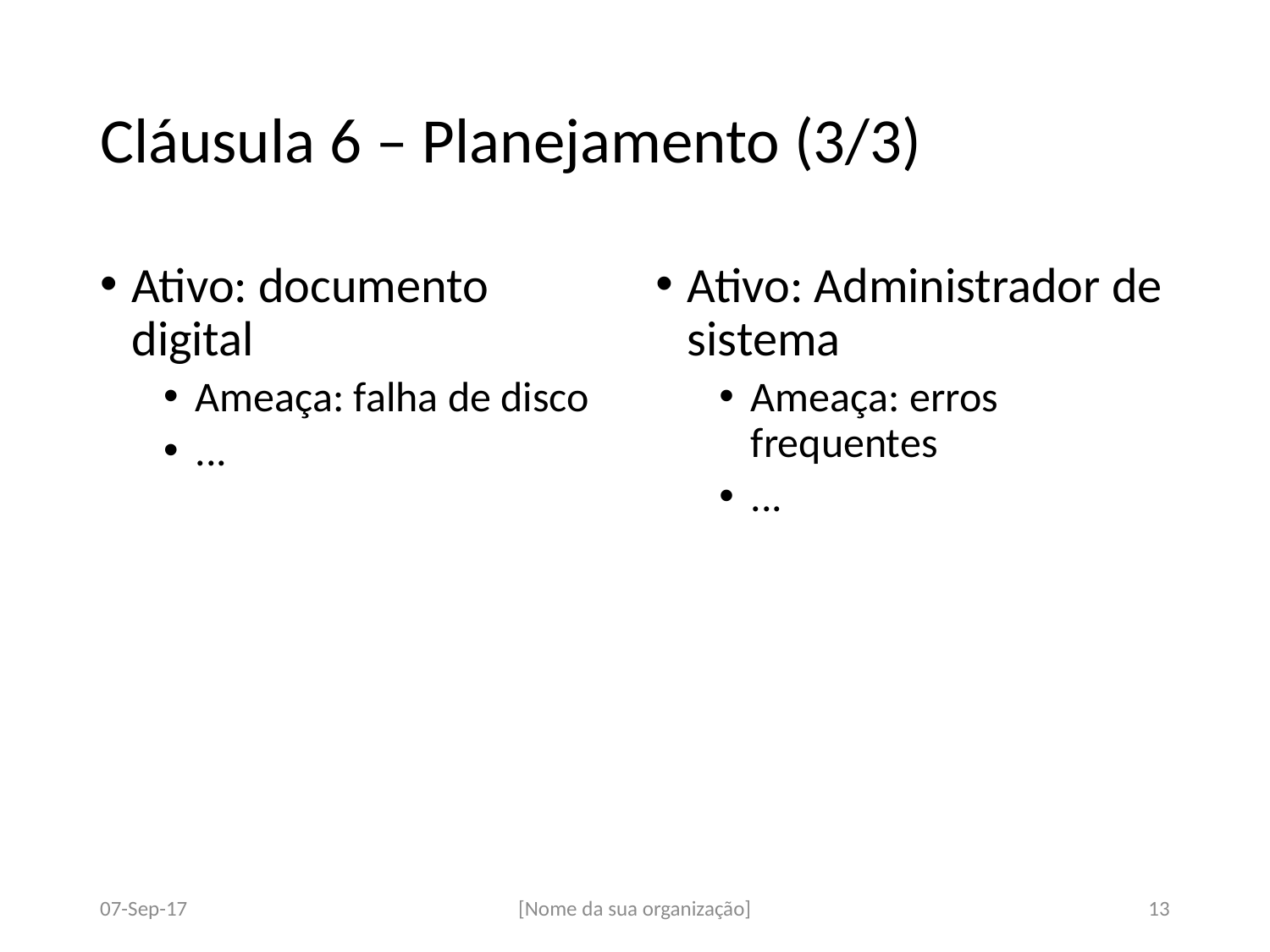

# Cláusula 6 – Planejamento (3/3)
Ativo: documento digital
Ameaça: falha de disco
...
Ativo: Administrador de sistema
Ameaça: erros frequentes
...
07-Sep-17
[Nome da sua organização]
13